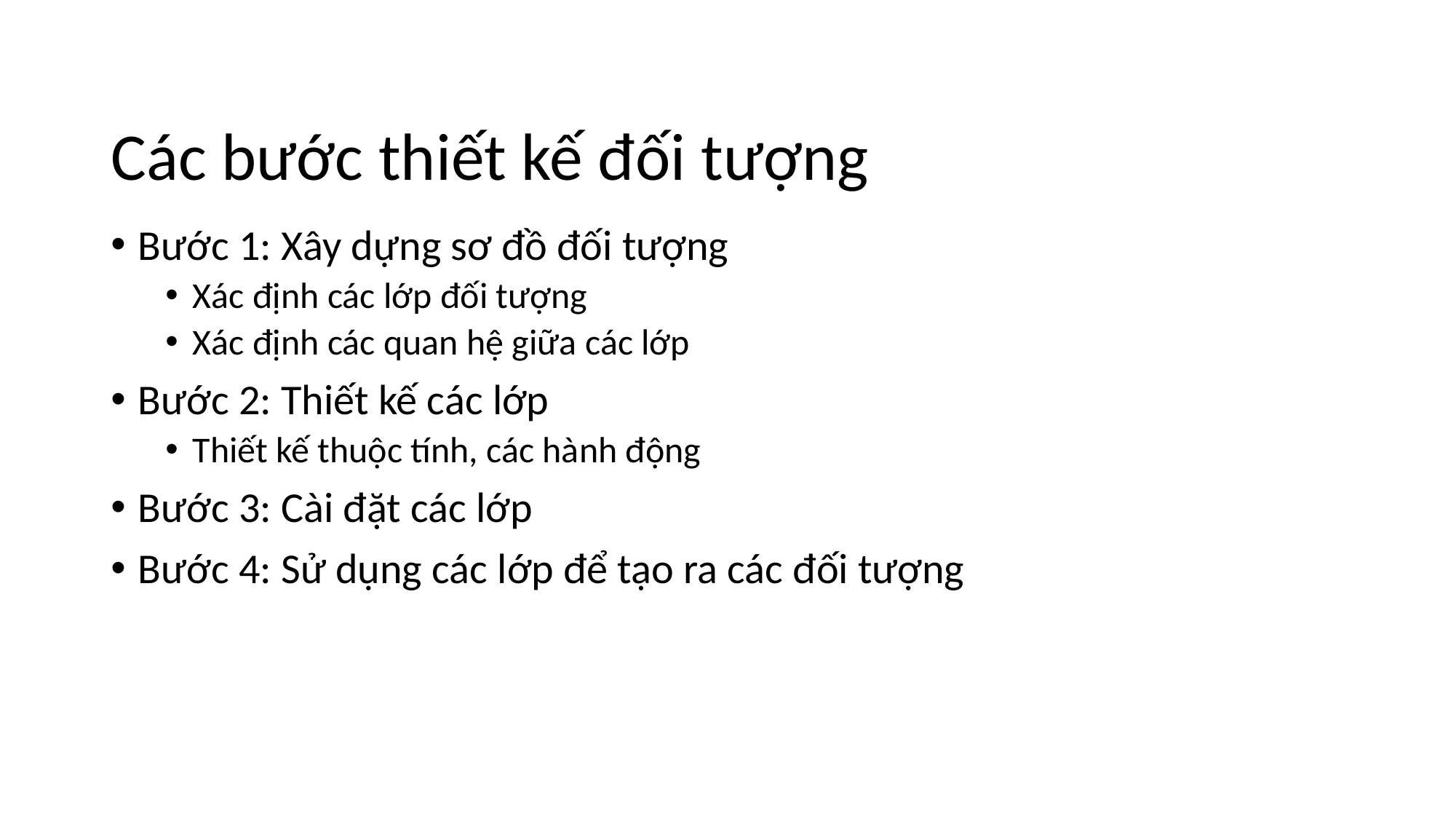

# Các bước thiết kế đối tượng
Bước 1: Xây dựng sơ đồ đối tượng
Xác định các lớp đối tượng
Xác định các quan hệ giữa các lớp
Bước 2: Thiết kế các lớp
Thiết kế thuộc tính, các hành động
Bước 3: Cài đặt các lớp
Bước 4: Sử dụng các lớp để tạo ra các đối tượng